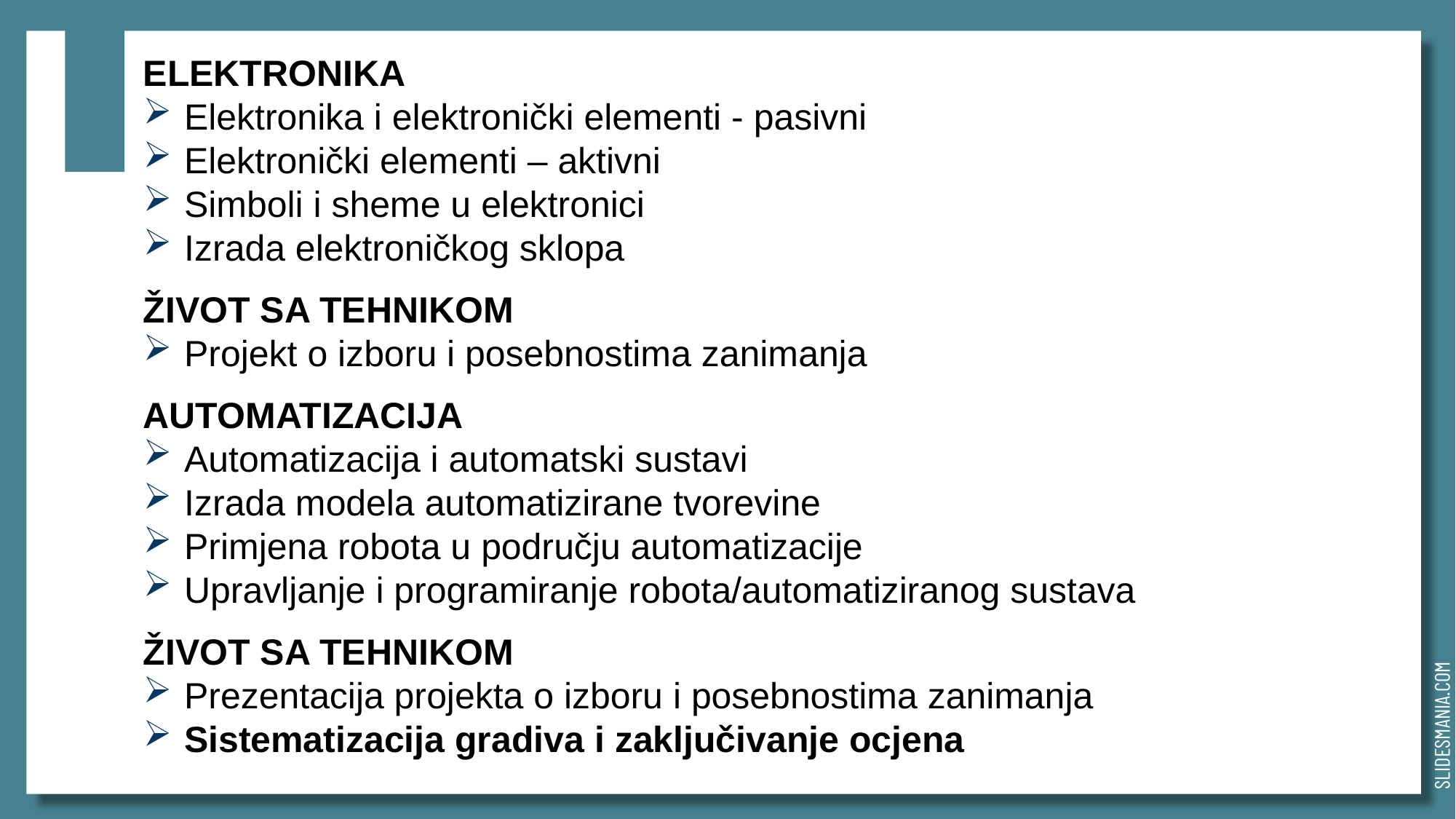

ELEKTRONIKA
Elektronika i elektronički elementi - pasivni
Elektronički elementi – aktivni
Simboli i sheme u elektronici
Izrada elektroničkog sklopa
ŽIVOT SA TEHNIKOM
Projekt o izboru i posebnostima zanimanja
AUTOMATIZACIJA
Automatizacija i automatski sustavi
Izrada modela automatizirane tvorevine
Primjena robota u području automatizacije
Upravljanje i programiranje robota/automatiziranog sustava
ŽIVOT SA TEHNIKOM
Prezentacija projekta o izboru i posebnostima zanimanja
Sistematizacija gradiva i zaključivanje ocjena